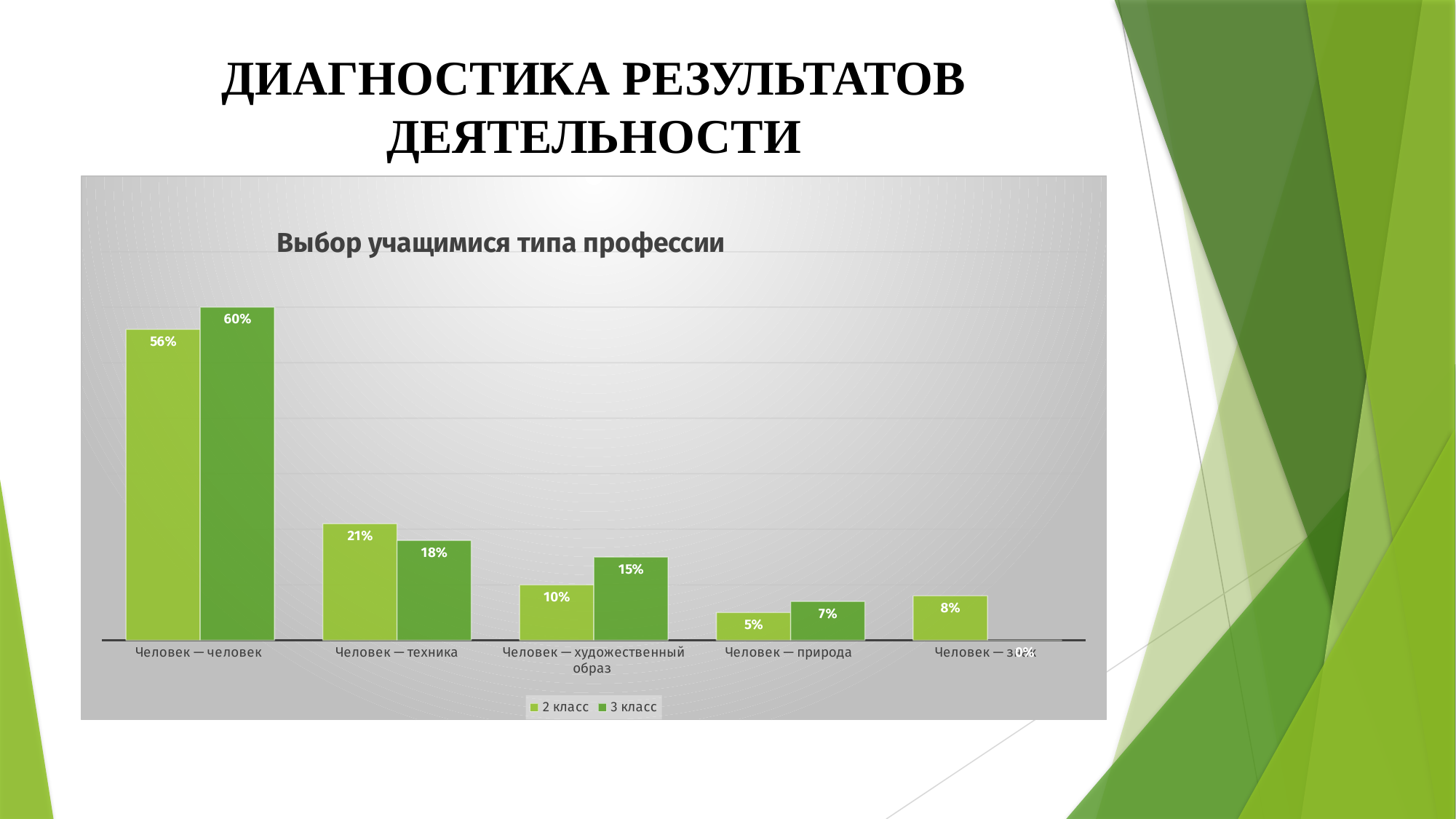

# ДИАГНОСТИКА РЕЗУЛЬТАТОВ ДЕЯТЕЛЬНОСТИ

### Chart: Выбор учащимися типа профессии

| Category | 2 класс | 3 класс |
|---|---|---|
| Человек — человек  | 0.56 | 0.6 |
|  Человек — техника  | 0.21 | 0.18 |
| Человек — художественный образ  | 0.1 | 0.15 |
| Человек — природа  | 0.05 | 0.07 |
| Человек — знак  | 0.08 | 0.0 |